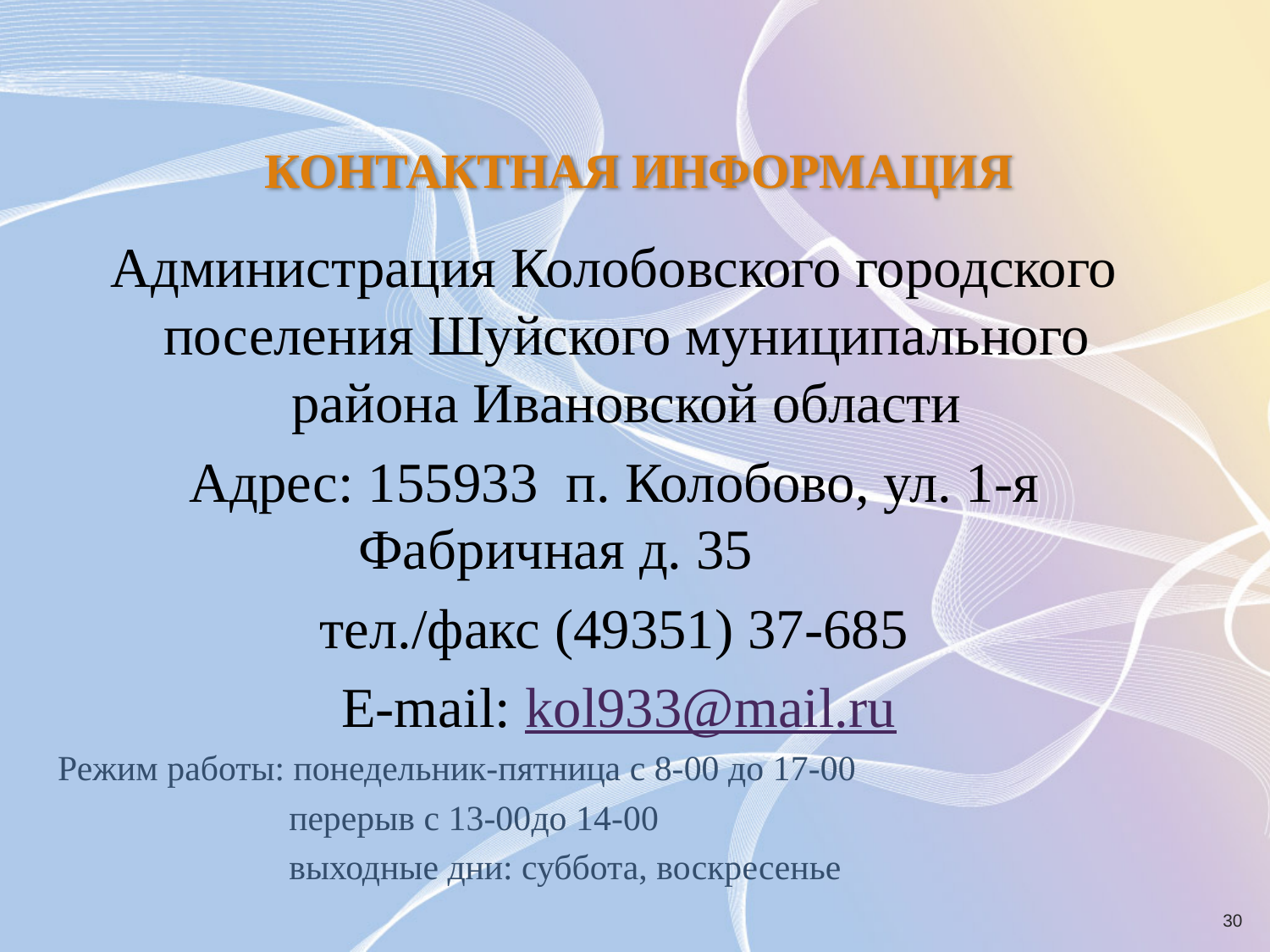

Администрация Колобовского городского поселения Шуйского муниципального района Ивановской области
Адрес: 155933  п. Колобово, ул. 1-я Фабричная д. 35
 тел./факс (49351) 37-685
                    E-mail: kol933@mail.ru
Режим работы: понедельник-пятница с 8-00 до 17-00
                          перерыв с 13-00до 14-00
                          выходные дни: суббота, воскресенье

# КОНТАКТНАЯ ИНФОРМАЦИЯ
30